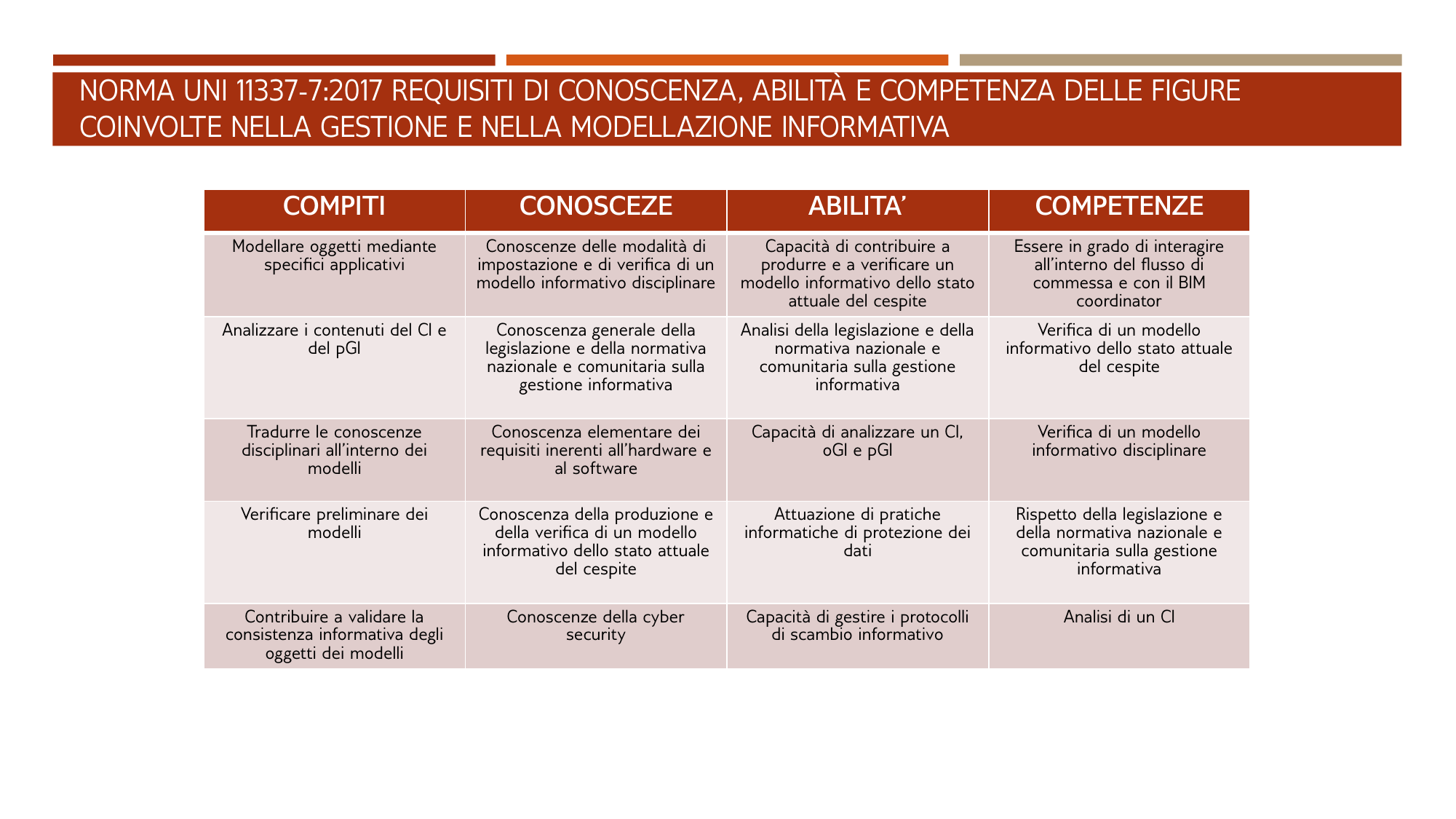

# Norma UNI 11337-7:2017 Requisiti di conoscenza, abilità e competenza delle figure coinvolte nella gestione e nella modellazione informativa
| COMPITI | CONOSCEZE | ABILITA’ | COMPETENZE |
| --- | --- | --- | --- |
| Modellare oggetti mediante specifici applicativi | Conoscenze delle modalità di impostazione e di verifica di un modello informativo disciplinare | Capacità di contribuire a produrre e a verificare un modello informativo dello stato attuale del cespite | Essere in grado di interagire all’interno del flusso di commessa e con il BIM coordinator |
| Analizzare i contenuti del CI e del pGI | Conoscenza generale della legislazione e della normativa nazionale e comunitaria sulla gestione informativa | Analisi della legislazione e della normativa nazionale e comunitaria sulla gestione informativa | Verifica di un modello informativo dello stato attuale del cespite |
| Tradurre le conoscenze disciplinari all’interno dei modelli | Conoscenza elementare dei requisiti inerenti all’hardware e al software | Capacità di analizzare un CI, oGI e pGI | Verifica di un modello informativo disciplinare |
| Verificare preliminare dei modelli | Conoscenza della produzione e della verifica di un modello informativo dello stato attuale del cespite | Attuazione di pratiche informatiche di protezione dei dati | Rispetto della legislazione e della normativa nazionale e comunitaria sulla gestione informativa |
| Contribuire a validare la consistenza informativa degli oggetti dei modelli | Conoscenze della cyber security | Capacità di gestire i protocolli di scambio informativo | Analisi di un CI |